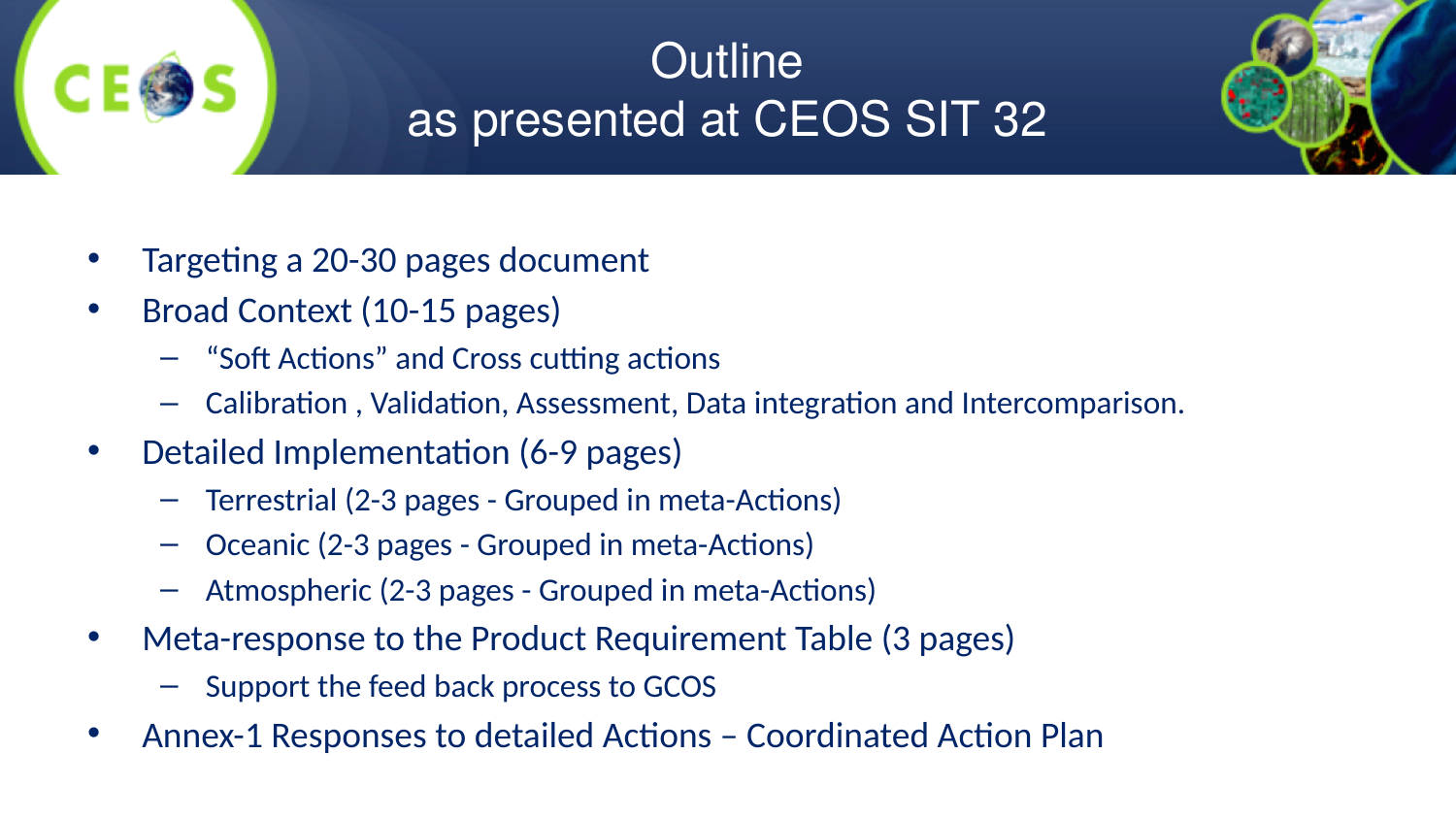

# Outline as presented at CEOS SIT 32
Targeting a 20-30 pages document
Broad Context (10-15 pages)
“Soft Actions” and Cross cutting actions
Calibration , Validation, Assessment, Data integration and Intercomparison.
Detailed Implementation (6-9 pages)
Terrestrial (2-3 pages - Grouped in meta-Actions)
Oceanic (2-3 pages - Grouped in meta-Actions)
Atmospheric (2-3 pages - Grouped in meta-Actions)
Meta-response to the Product Requirement Table (3 pages)
Support the feed back process to GCOS
Annex-1 Responses to detailed Actions – Coordinated Action Plan